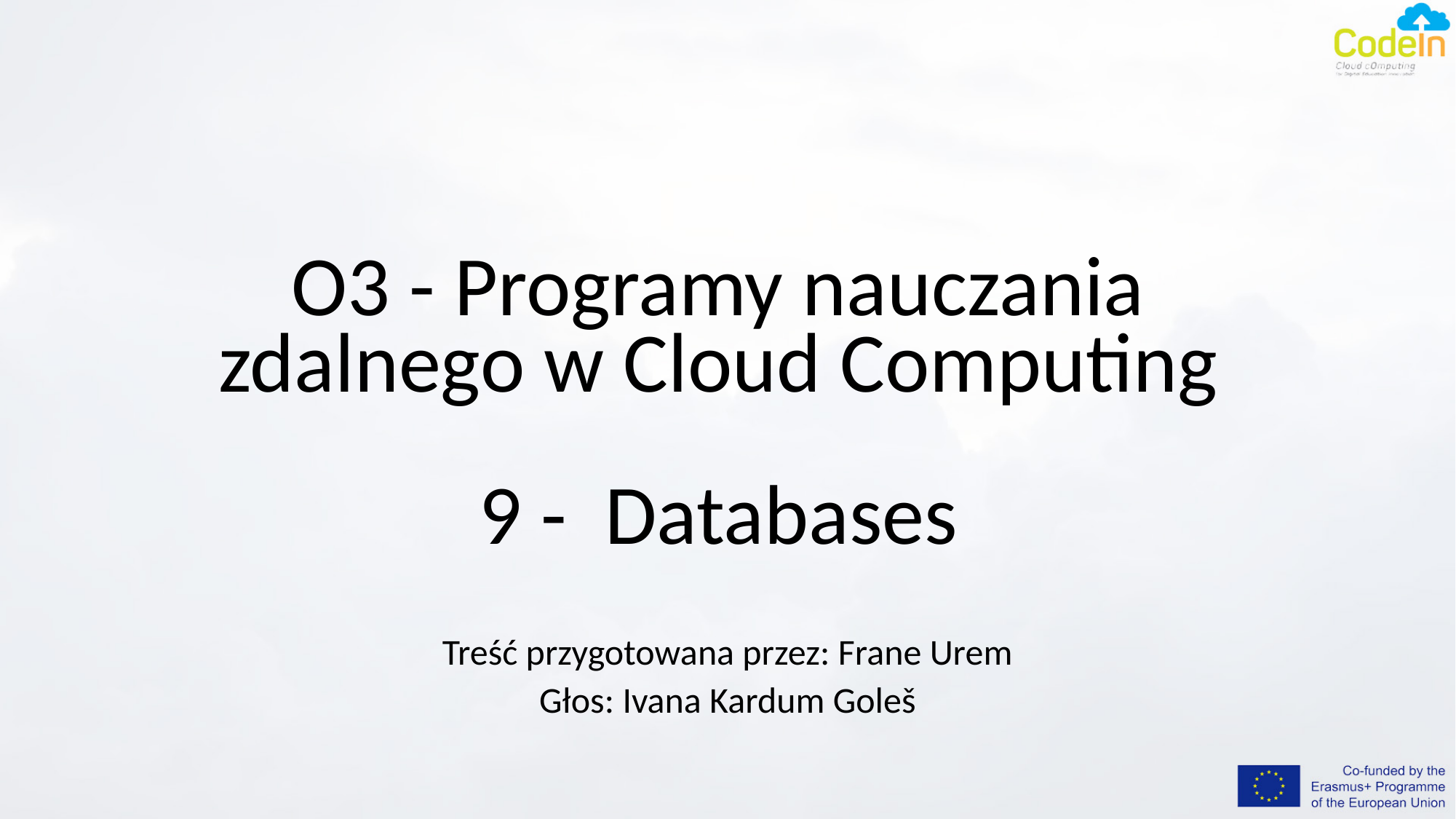

# O3 - Programy nauczania zdalnego w Cloud Computing 9 -  Databases

Treść przygotowana przez: Frane Urem
Głos: Ivana Kardum Goleš